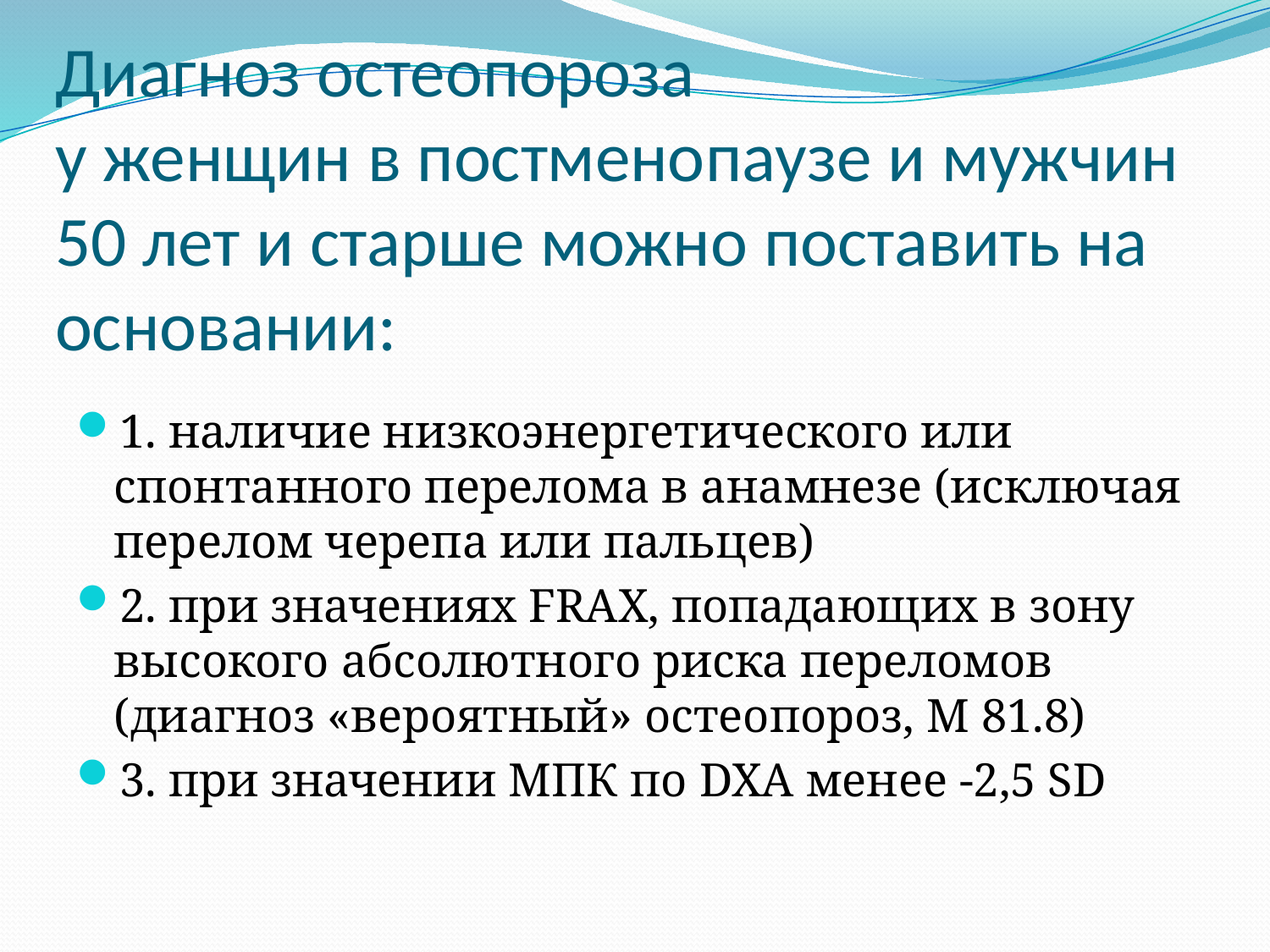

# Диагноз остеопороза у женщин в постменопаузе и мужчин 50 лет и старше можно поставить на основании:
1. наличие низкоэнергетического или спонтанного перелома в анамнезе (исключая перелом черепа или пальцев)
2. при значениях FRAX, попадающих в зону высокого абсолютного риска переломов (диагноз «вероятный» остеопороз, М 81.8)
3. при значении МПК по DXA менее -2,5 SD